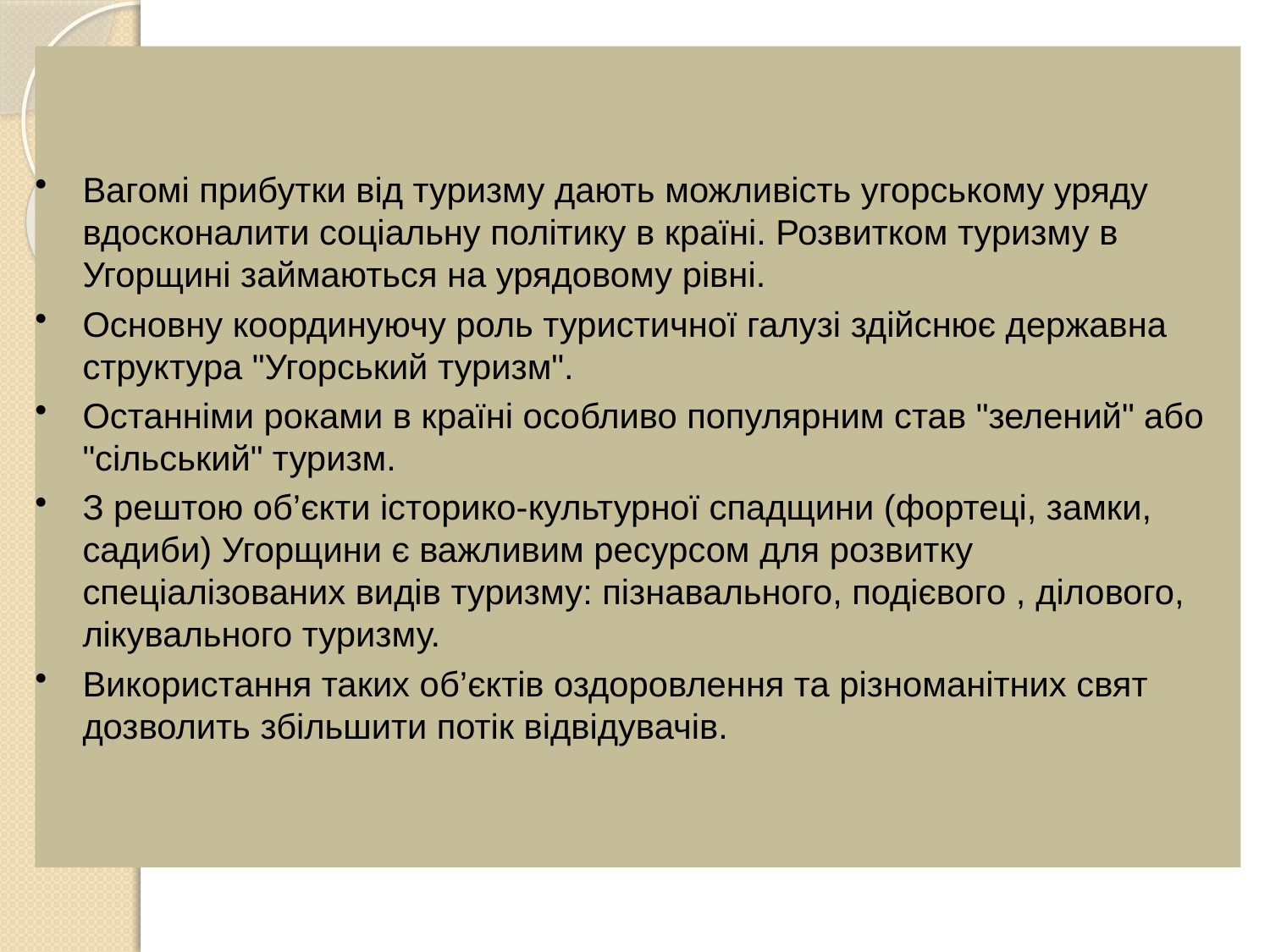

# Вагомі прибутки від туризму дають можливість угорському уряду вдосконалити соціальну політику в країні. Розвитком туризму в Угорщині займаються на урядовому рівні.
Основну координуючу роль туристичної галузі здійснює державна структура "Угорський туризм".
Останніми роками в країні особливо популярним став "зелений" або "сільський" туризм.
З рештою об’єкти історико-культурної спадщини (фортеці, замки, садиби) Угорщини є важливим ресурсом для розвитку спеціалізованих видів туризму: пізнавального, подієвого , ділового, лікувального туризму.
Використання таких об’єктів оздоровлення та різноманітних свят дозволить збільшити потік відвідувачів.